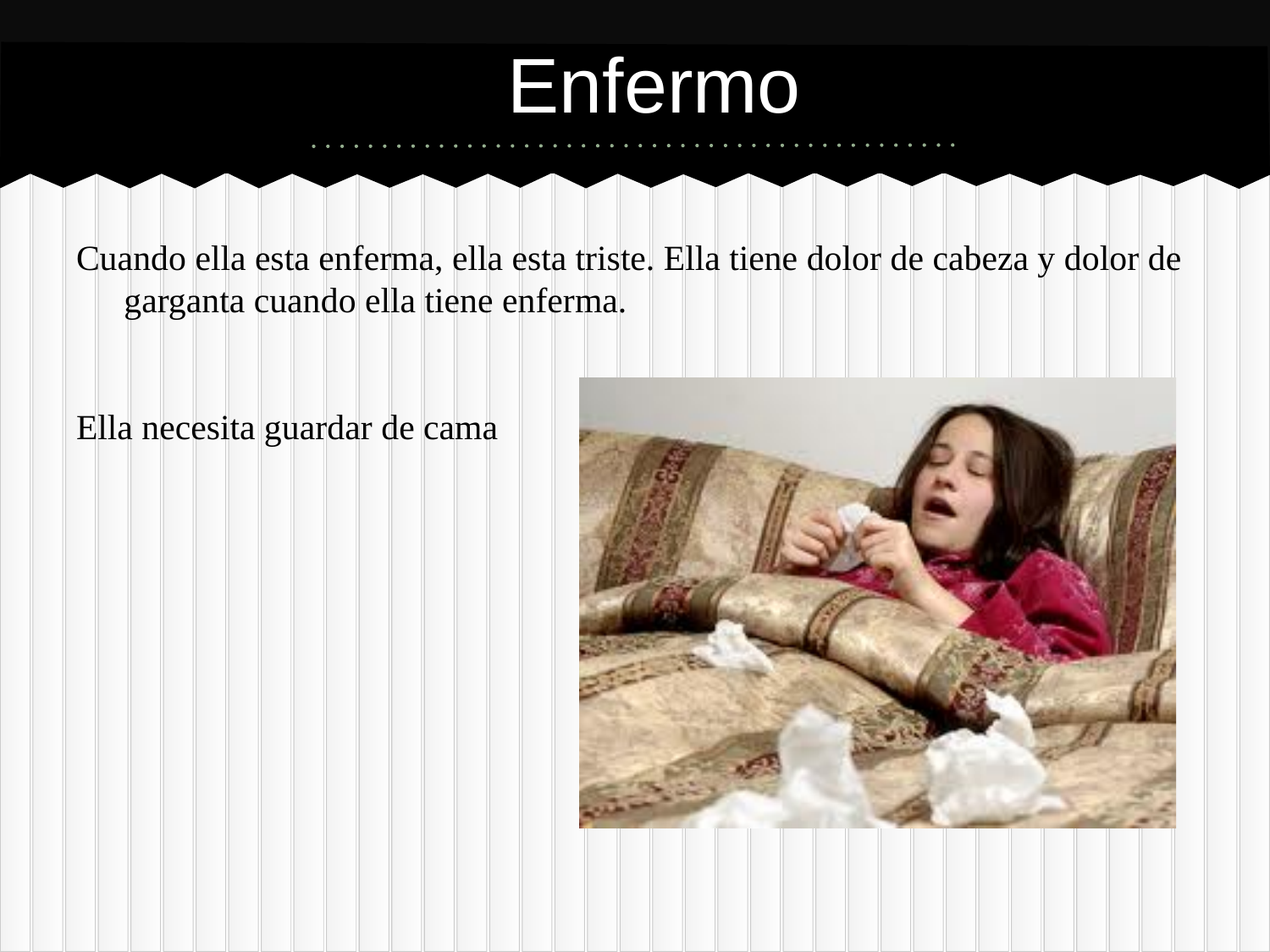

# Enfermo
Cuando ella esta enferma, ella esta triste. Ella tiene dolor de cabeza y dolor de garganta cuando ella tiene enferma.

Ella necesita guardar de cama